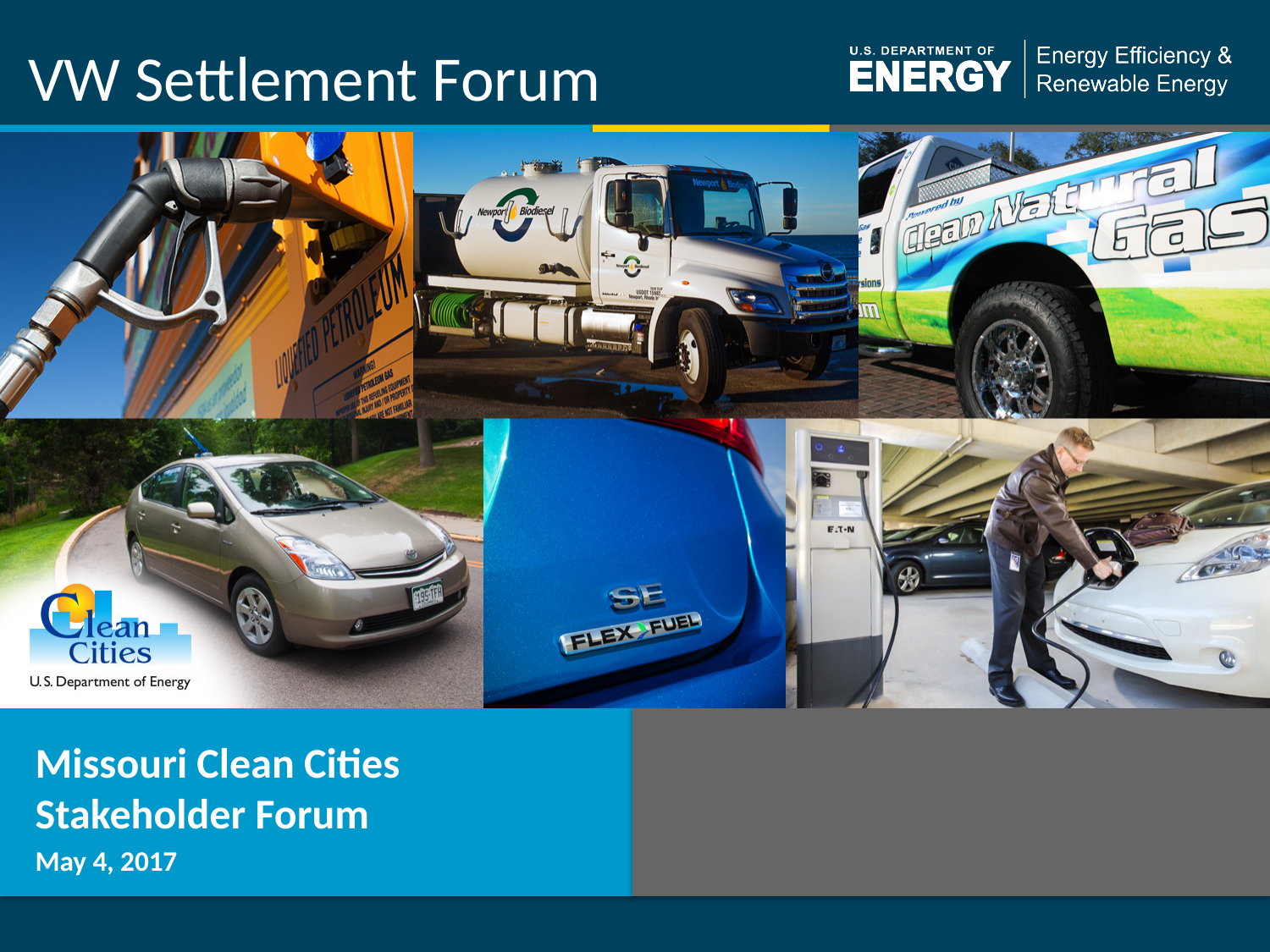

# VW Settlement Forum

Missouri Clean Cities Stakeholder Forum
May 4, 2017